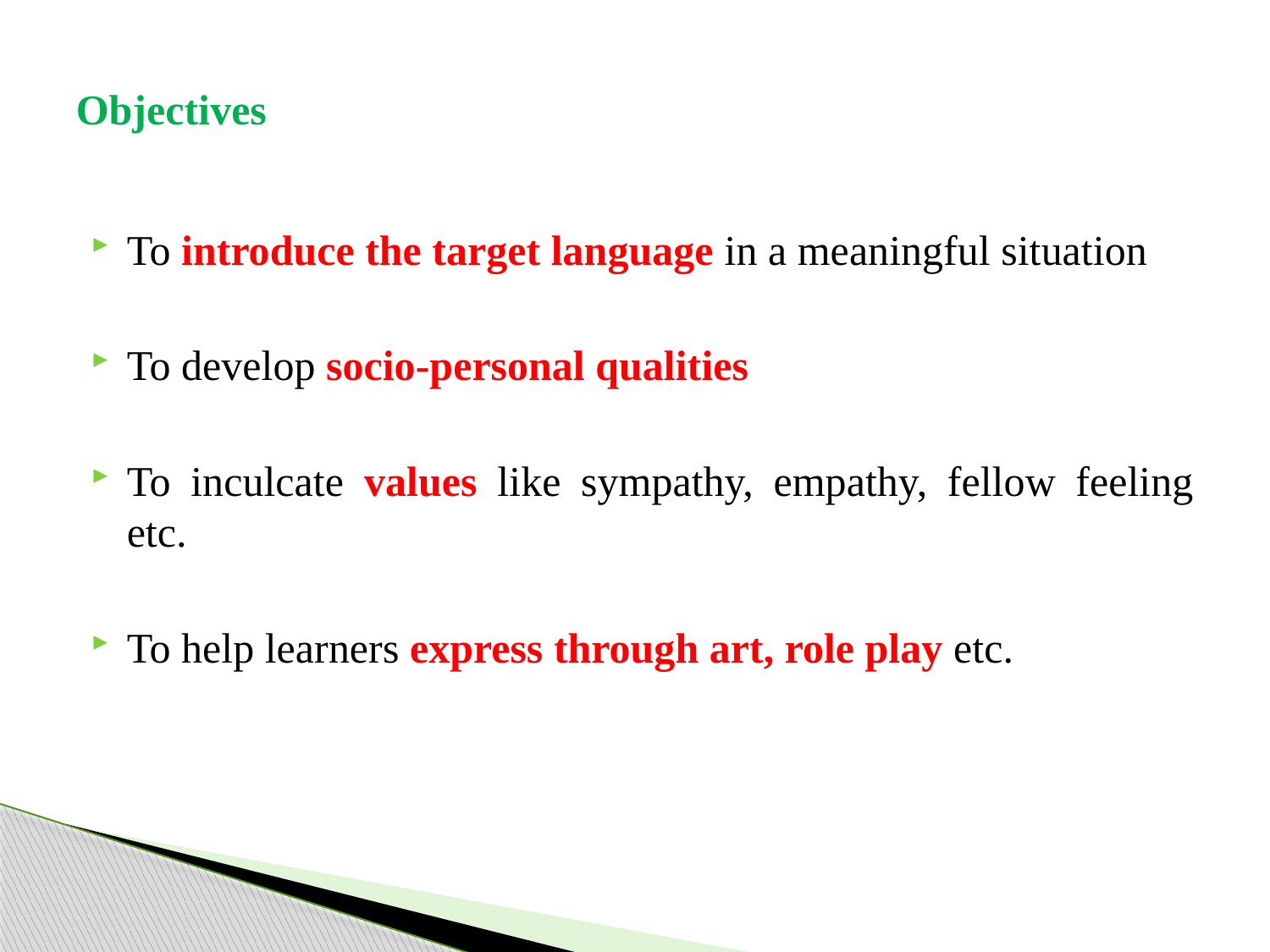

# Objectives

To introduce the target language in a meaningful situation

To develop socio-personal qualities

To inculcate values like sympathy, empathy, fellow feeling etc.

To help learners express through art, role play etc.